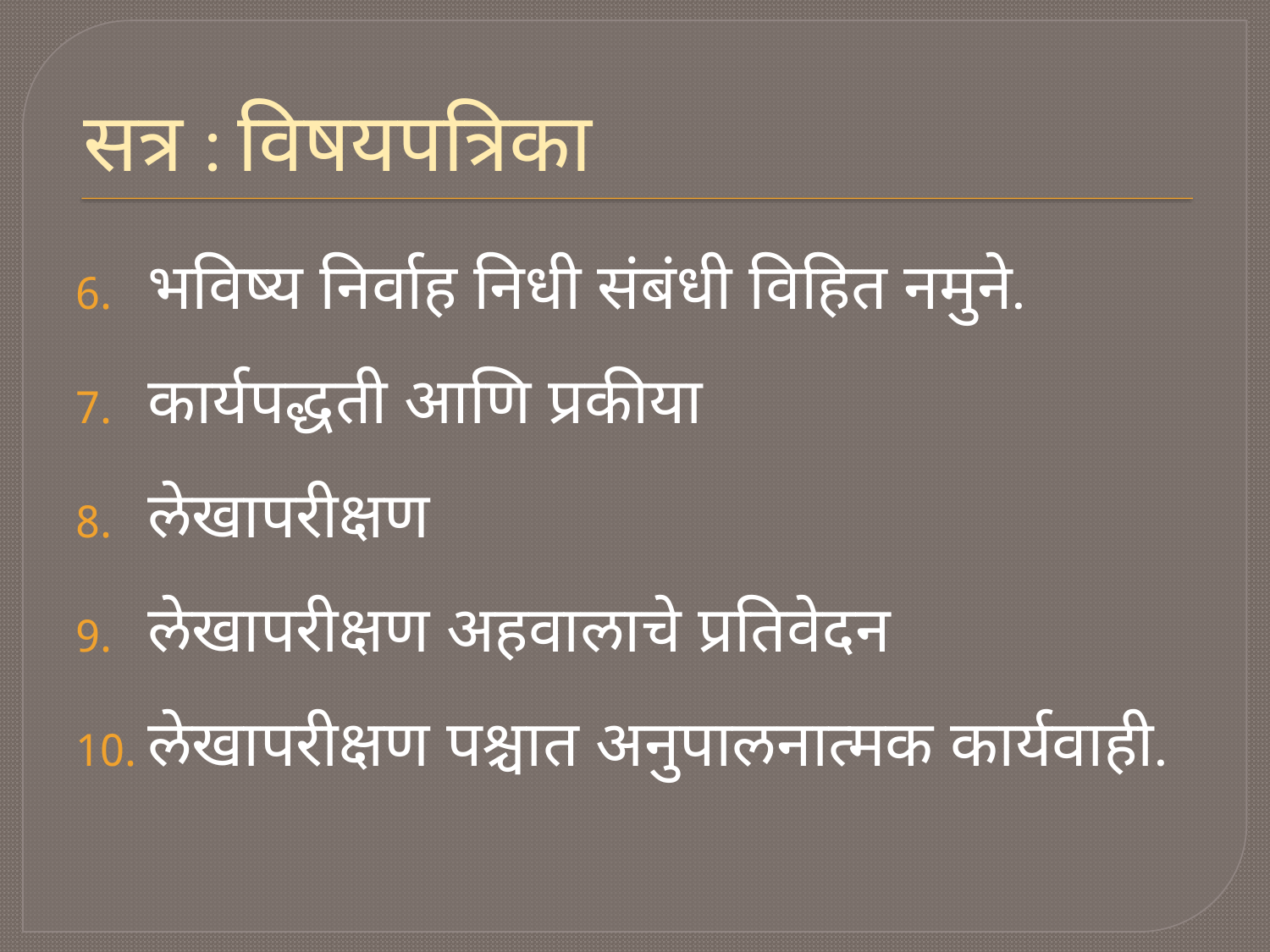

# सत्र : विषयपत्रिका
भविष्य निर्वाह निधी संबंधी विहित नमुने.
कार्यपद्धती आणि प्रकीया
लेखापरीक्षण
लेखापरीक्षण अहवालाचे प्रतिवेदन
लेखापरीक्षण पश्चात अनुपालनात्मक कार्यवाही.